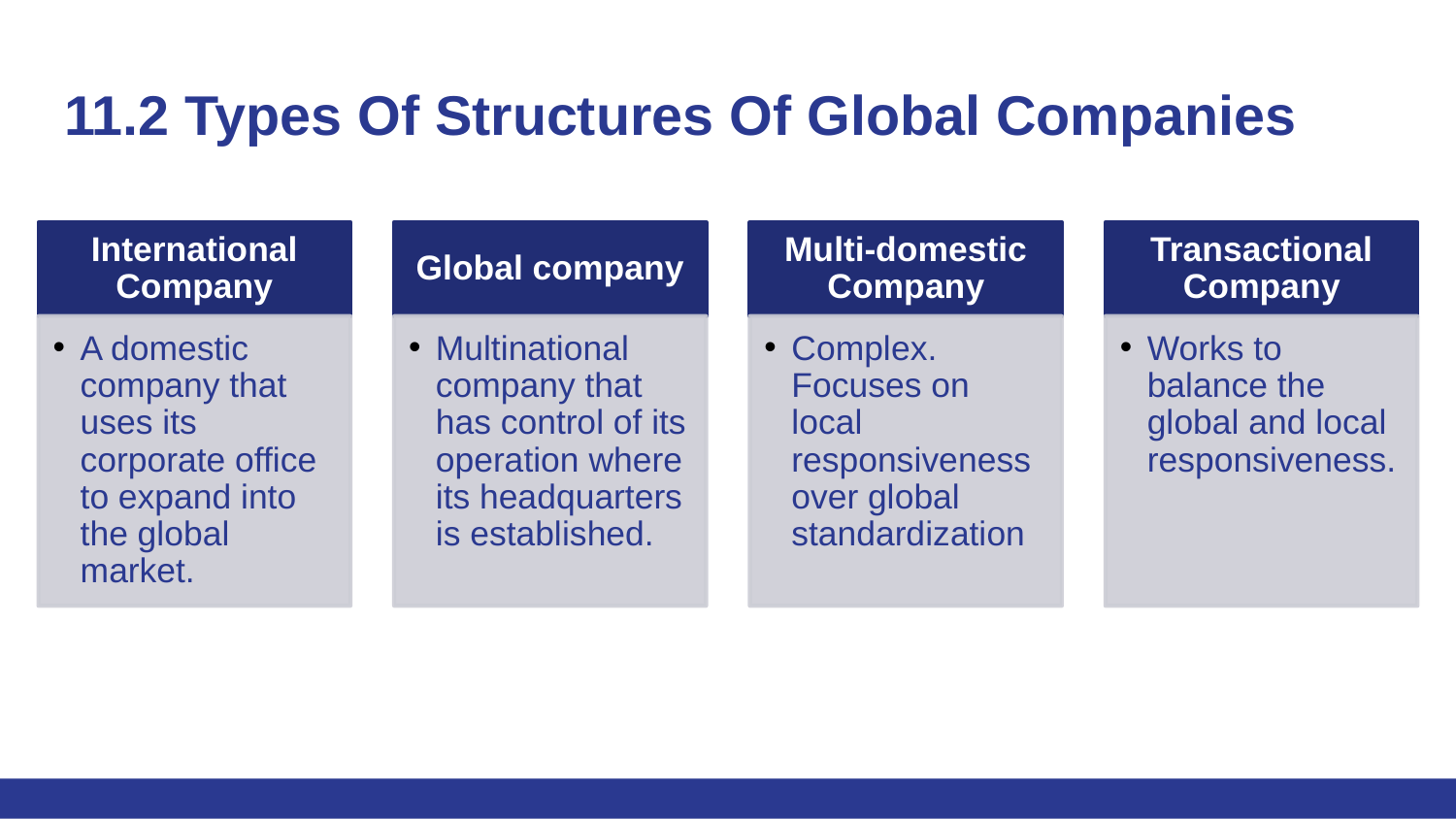

# 11.2 Types Of Structures Of Global Companies
International Company
A domestic company that uses its corporate office to expand into the global market.
Global company
Multinational company that has control of its operation where its headquarters is established.
Multi-domestic Company
Complex. Focuses on local responsiveness over global standardization
Transactional Company
Works to balance the global and local responsiveness.